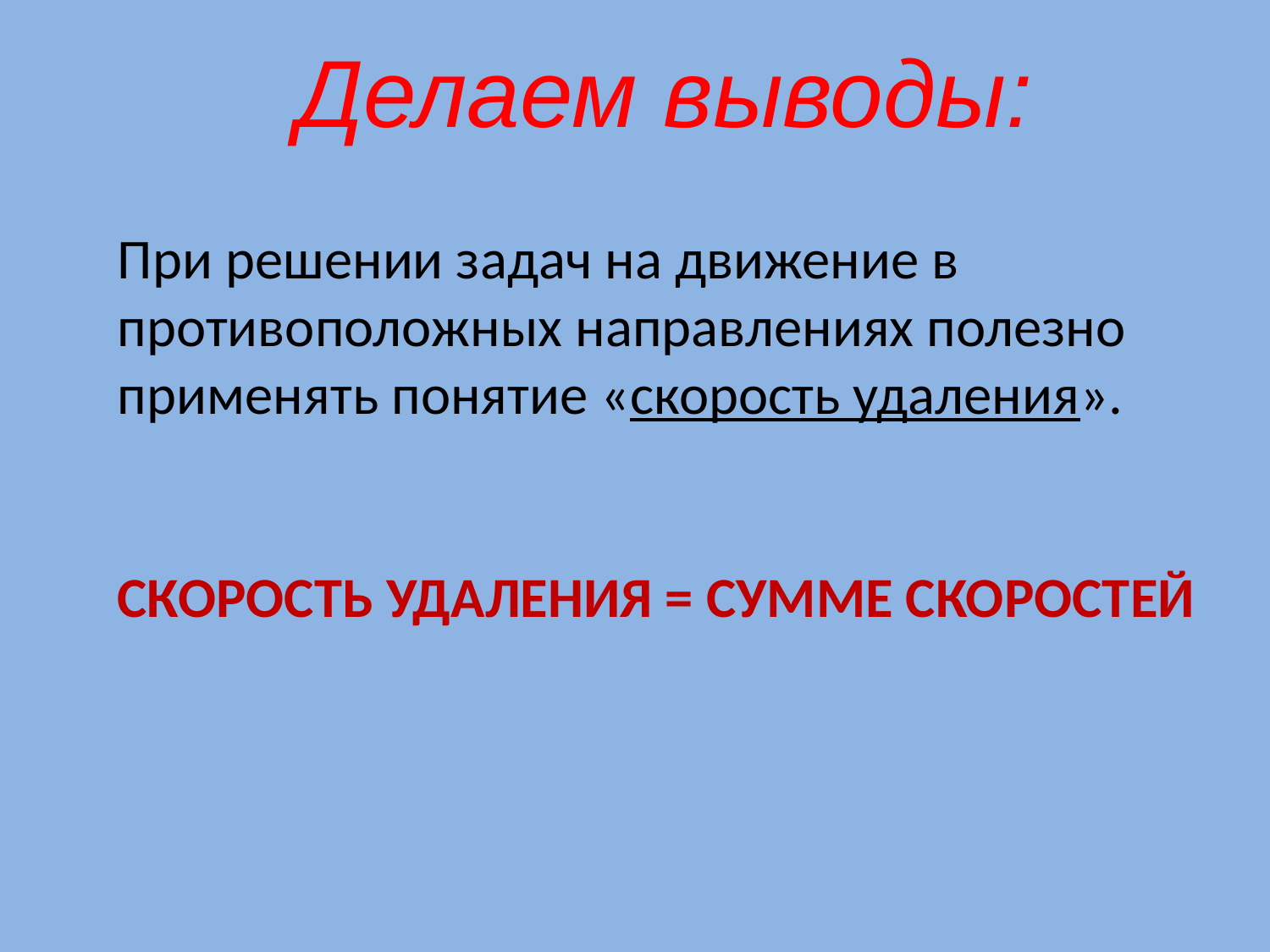

Делаем выводы:
При решении задач на движение в противоположных направлениях полезно применять понятие «скорость удаления».

СКОРОСТЬ УДАЛЕНИЯ = СУММЕ СКОРОСТЕЙ